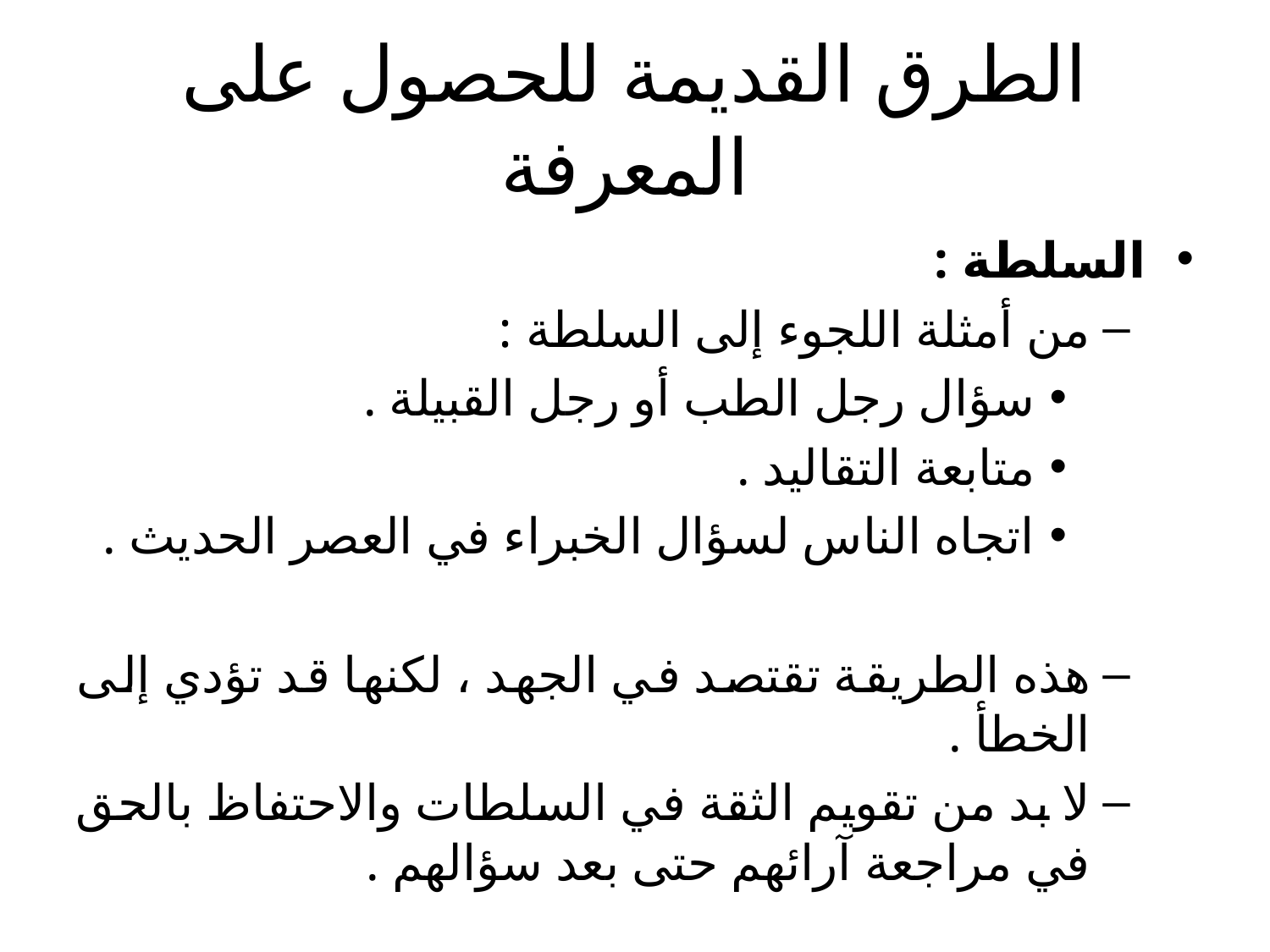

# الطرق القديمة للحصول على المعرفة
السلطة :
من أمثلة اللجوء إلى السلطة :
سؤال رجل الطب أو رجل القبيلة .
متابعة التقاليد .
اتجاه الناس لسؤال الخبراء في العصر الحديث .

هذه الطريقة تقتصد في الجهد ، لكنها قد تؤدي إلى الخطأ .
لا بد من تقويم الثقة في السلطات والاحتفاظ بالحق في مراجعة آرائهم حتى بعد سؤالهم .